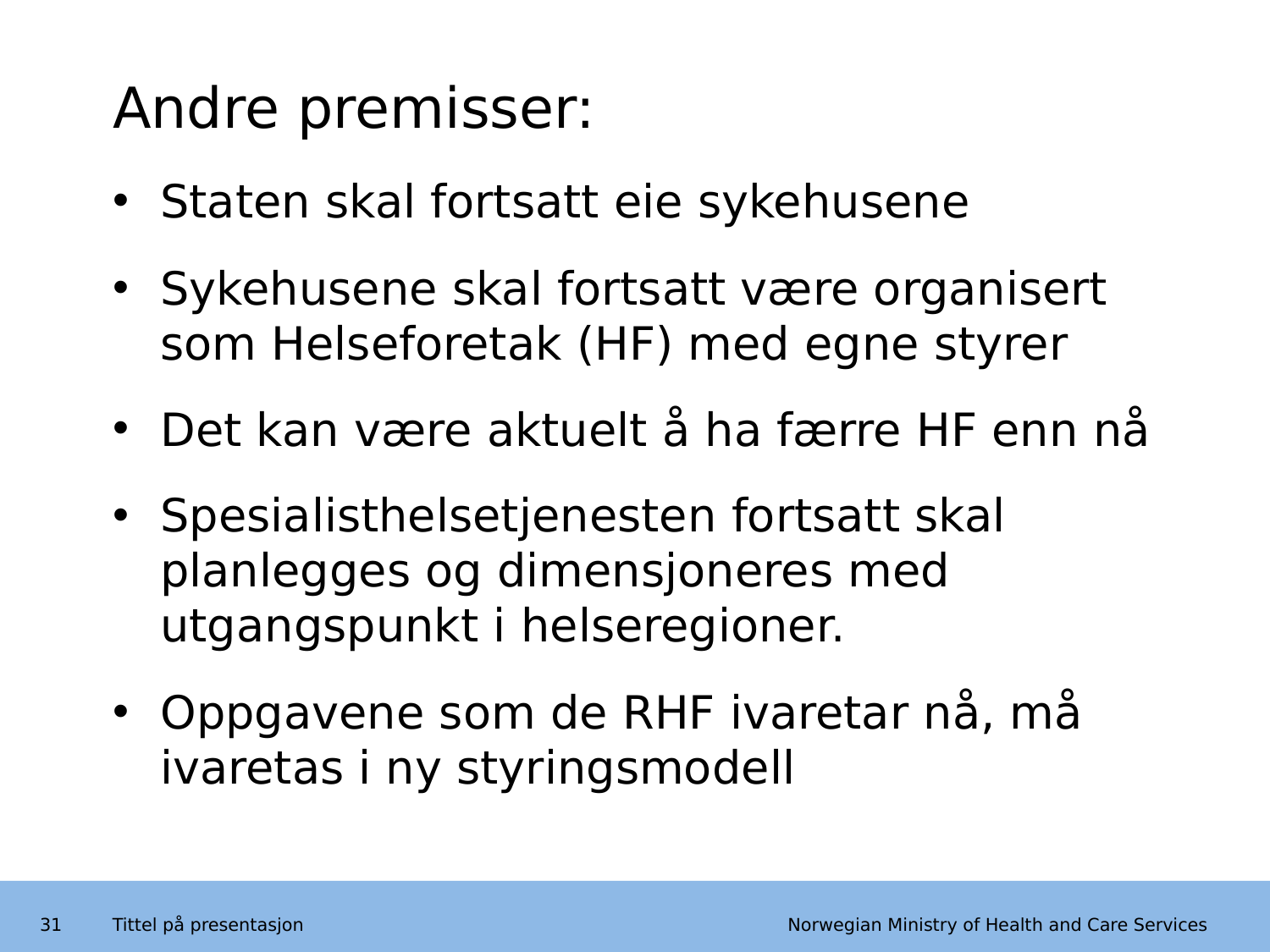

# Andre premisser:
Staten skal fortsatt eie sykehusene

Sykehusene skal fortsatt være organisert som Helseforetak (HF) med egne styrer

Det kan være aktuelt å ha færre HF enn nå

Spesialisthelsetjenesten fortsatt skal planlegges og dimensjoneres med utgangspunkt i helseregioner.

Oppgavene som de RHF ivaretar nå, må ivaretas i ny styringsmodell

31
Tittel på presentasjon